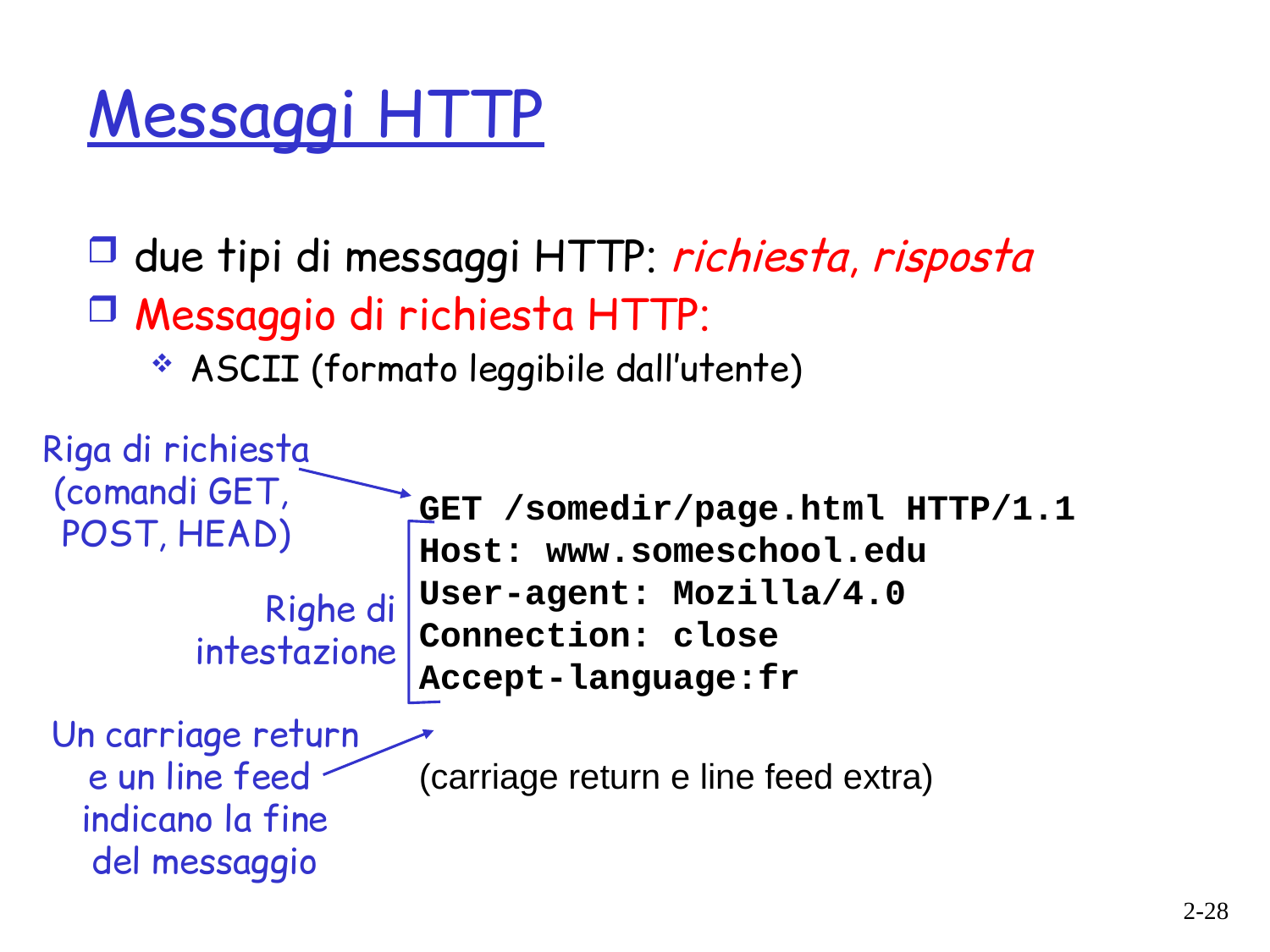

# Messaggi HTTP
due tipi di messaggi HTTP: richiesta, risposta
Messaggio di richiesta HTTP:
ASCII (formato leggibile dall’utente)
Riga di richiesta
(comandi GET,
POST, HEAD)

GET /somedir/page.html HTTP/1.1
Host: www.someschool.edu
User-agent: Mozilla/4.0
Connection: close
Accept-language:fr

(carriage return e line feed extra)

Righe di
intestazione
Un carriage return
e un line feed
indicano la fine
del messaggio

2-28